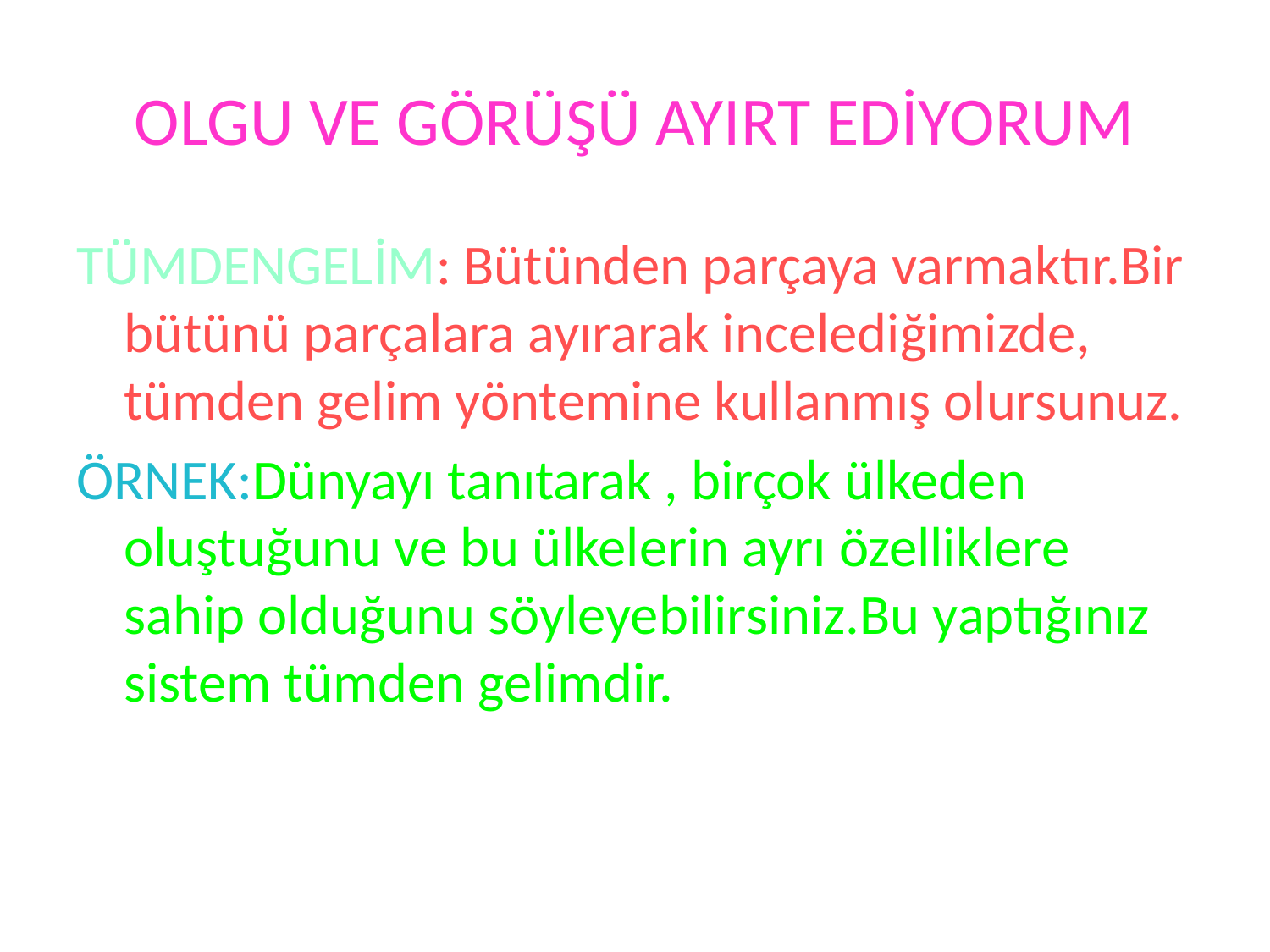

# OLGU VE GÖRÜŞÜ AYIRT EDİYORUM
TÜMDENGELİM: Bütünden parçaya varmaktır.Bir bütünü parçalara ayırarak incelediğimizde, tümden gelim yöntemine kullanmış olursunuz.
ÖRNEK:Dünyayı tanıtarak , birçok ülkeden oluştuğunu ve bu ülkelerin ayrı özelliklere sahip olduğunu söyleyebilirsiniz.Bu yaptığınız sistem tümden gelimdir.